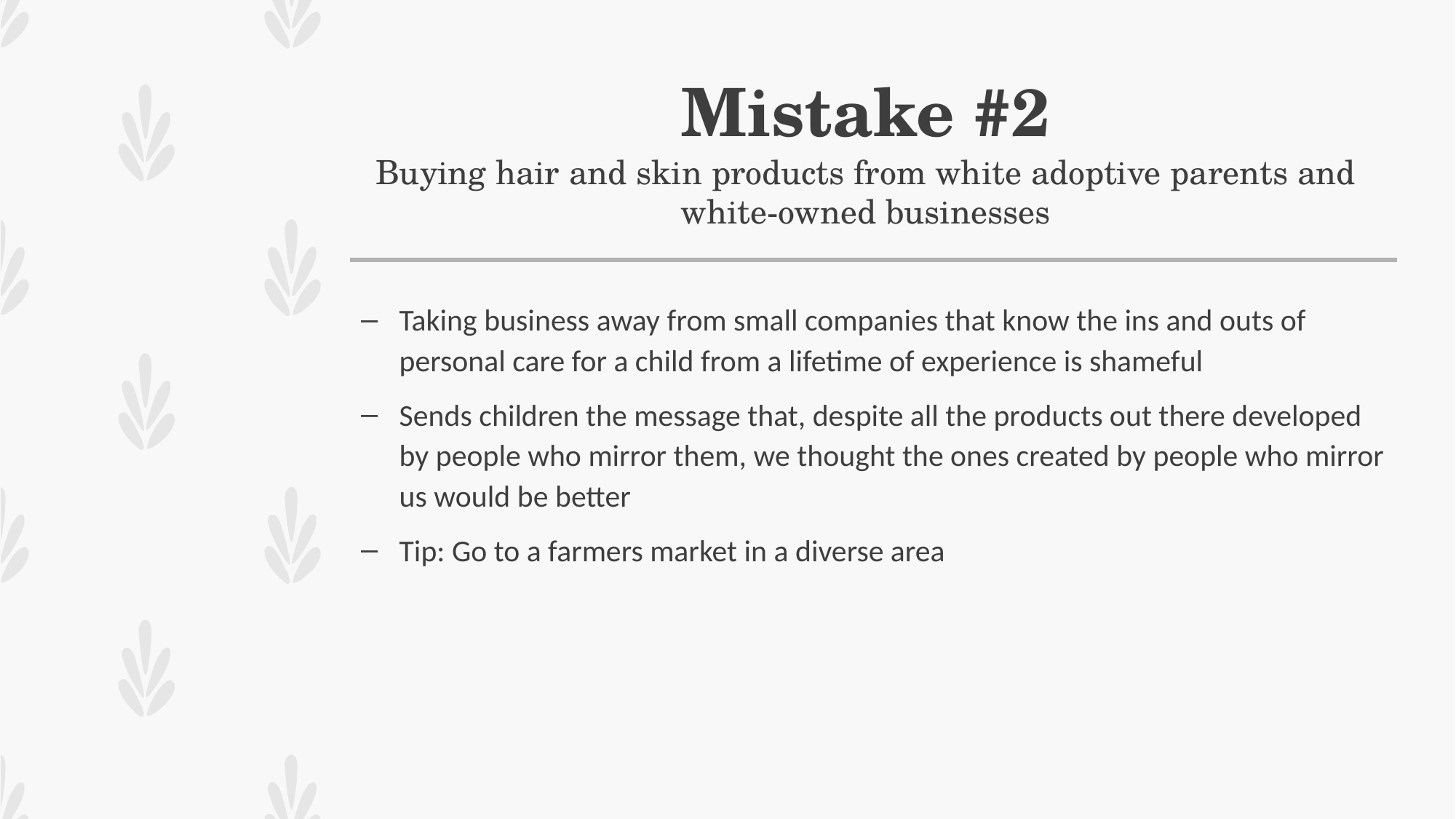

# Mistake #2 Buying hair and skin products from white adoptive parents and white-owned businesses
Taking business away from small companies that know the ins and outs of personal care for a child from a lifetime of experience is shameful
Sends children the message that, despite all the products out there developed by people who mirror them, we thought the ones created by people who mirror us would be better
Tip: Go to a farmers market in a diverse area